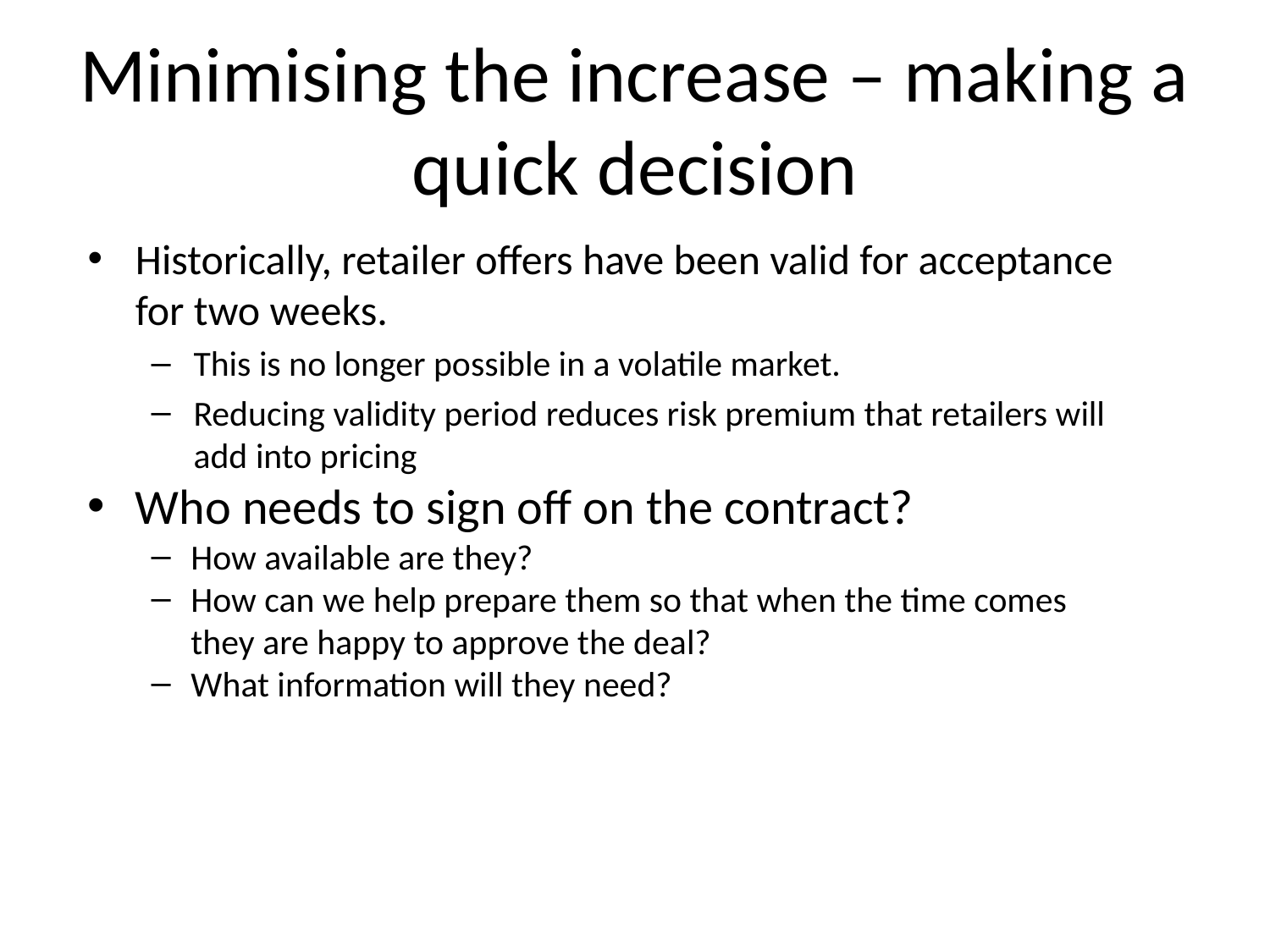

# Minimising the increase – making a quick decision
Historically, retailer offers have been valid for acceptance for two weeks.
This is no longer possible in a volatile market.
Reducing validity period reduces risk premium that retailers will add into pricing
Who needs to sign off on the contract?
How available are they?
How can we help prepare them so that when the time comes they are happy to approve the deal?
What information will they need?